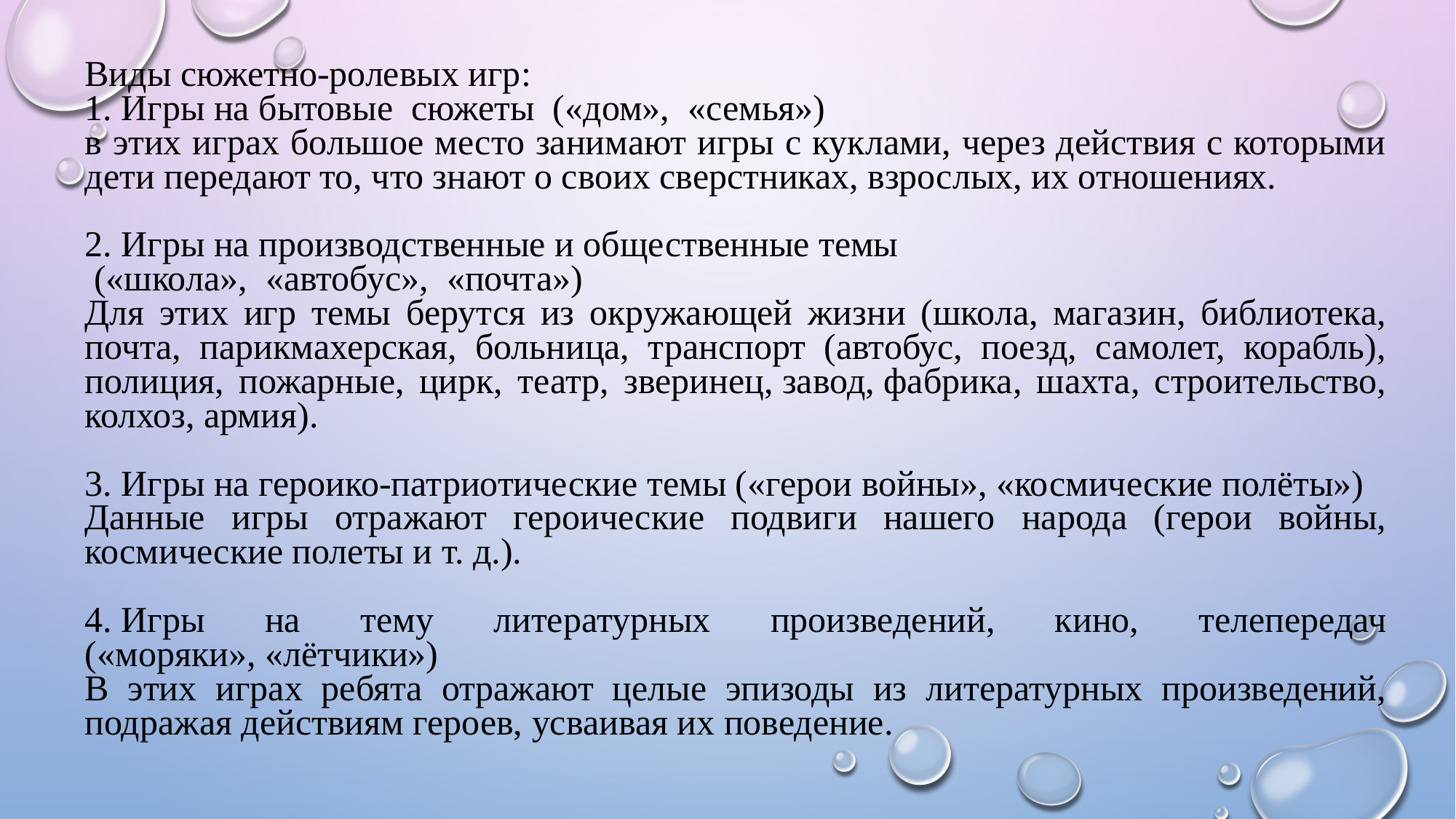

Виды сюжетно-ролевых игр:
1. Игры на бытовые  сюжеты  («дом»,  «семья»)
в этих играх большое место занимают игры с куклами, через действия с которыми дети передают то, что знают о своих сверстниках, взрослых, их отношениях.

2. Игры на производственные и общественные темы
 («школа»,  «автобус»,  «почта»)
Для этих игр темы берутся из окружающей жизни (школа, магазин, библиотека, почта, парикмахерская, больница, транспорт (автобус, поезд, самолет, корабль), полиция, пожарные, цирк, театр, зверинец, завод, фабрика, шахта, строительство, колхоз, армия).

3. Игры на героико-патриотические темы («герои войны», «космические полёты»)
Данные игры отражают героические подвиги нашего народа (герои войны, космические полеты и т. д.).

4. Игры на тему литературных произведений, кино, телепередач («моряки», «лётчики»)
В этих играх ребята отражают целые эпизоды из литературных произведений, подражая действиям героев, усваивая их поведение.

#